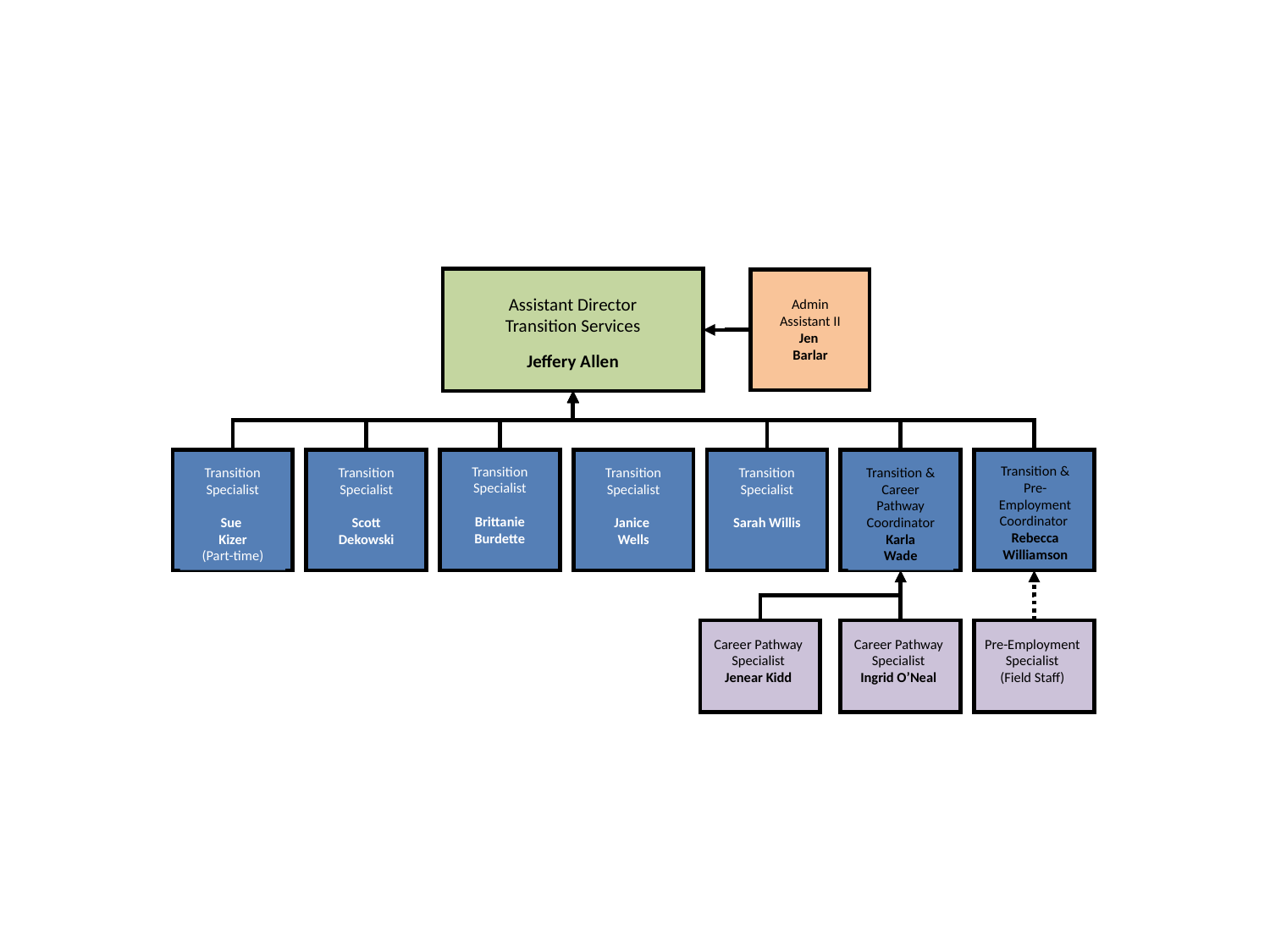

Assistant Director
Transition Services

Jeffery Allen

Admin Assistant II
Jen
Barlar

Transition Specialist

Sue
Kizer
(Part-time)

Transition Specialist

Scott
Dekowski

Transition Specialist

Brittanie
Burdette

Transition Specialist

Janice
Wells

Transition Specialist

Sarah Willis

Transition & Career Pathway Coordinator
Karla
Wade

Transition & Pre-Employment Coordinator
Rebecca Williamson

Career Pathway Specialist
Jenear Kidd

Career Pathway Specialist
Ingrid O’Neal

Pre-Employment Specialist
(Field Staff)